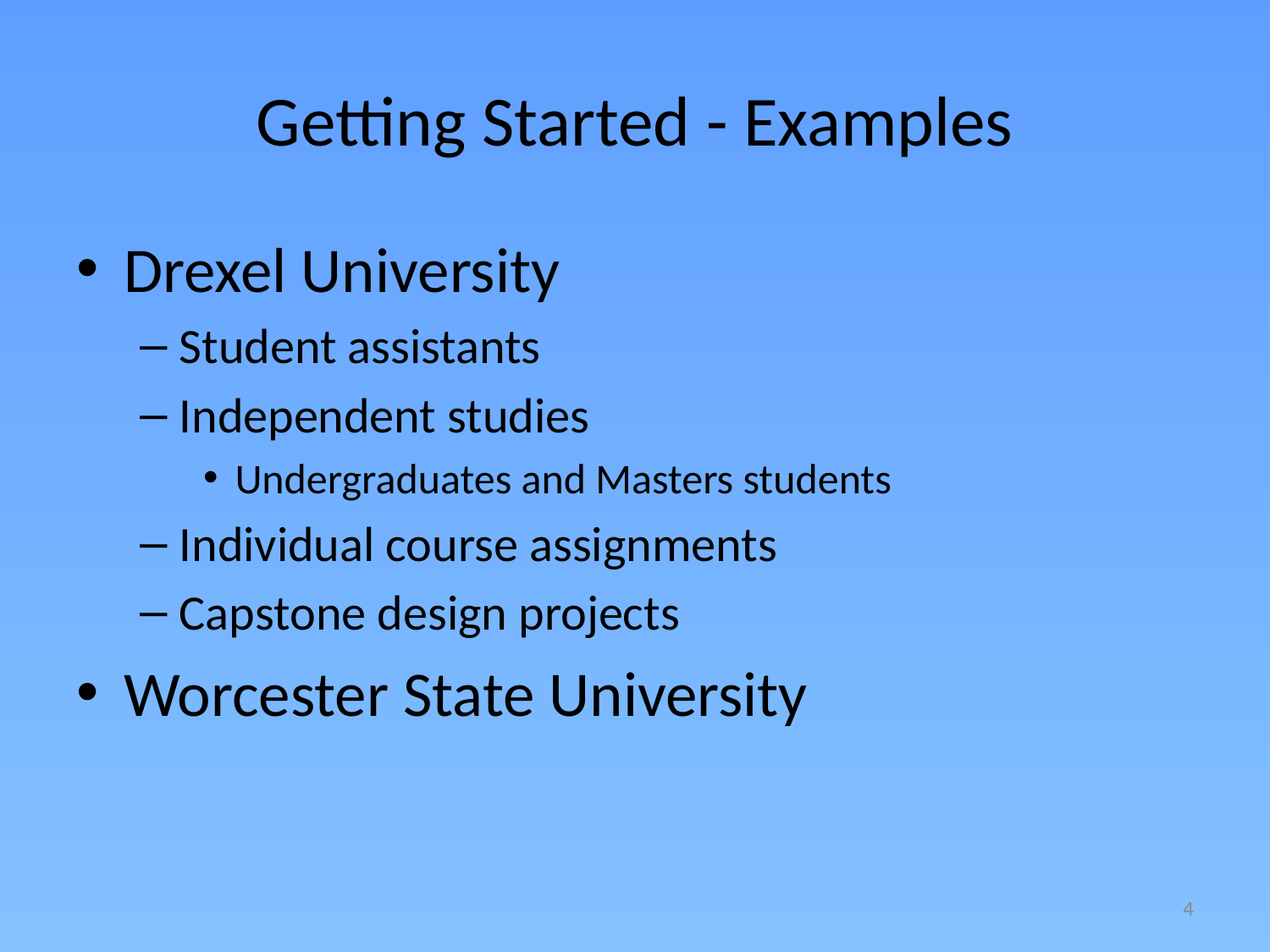

# Getting Started - Examples
Drexel University
Student assistants
Independent studies
Undergraduates and Masters students
Individual course assignments
Capstone design projects
Worcester State University

4